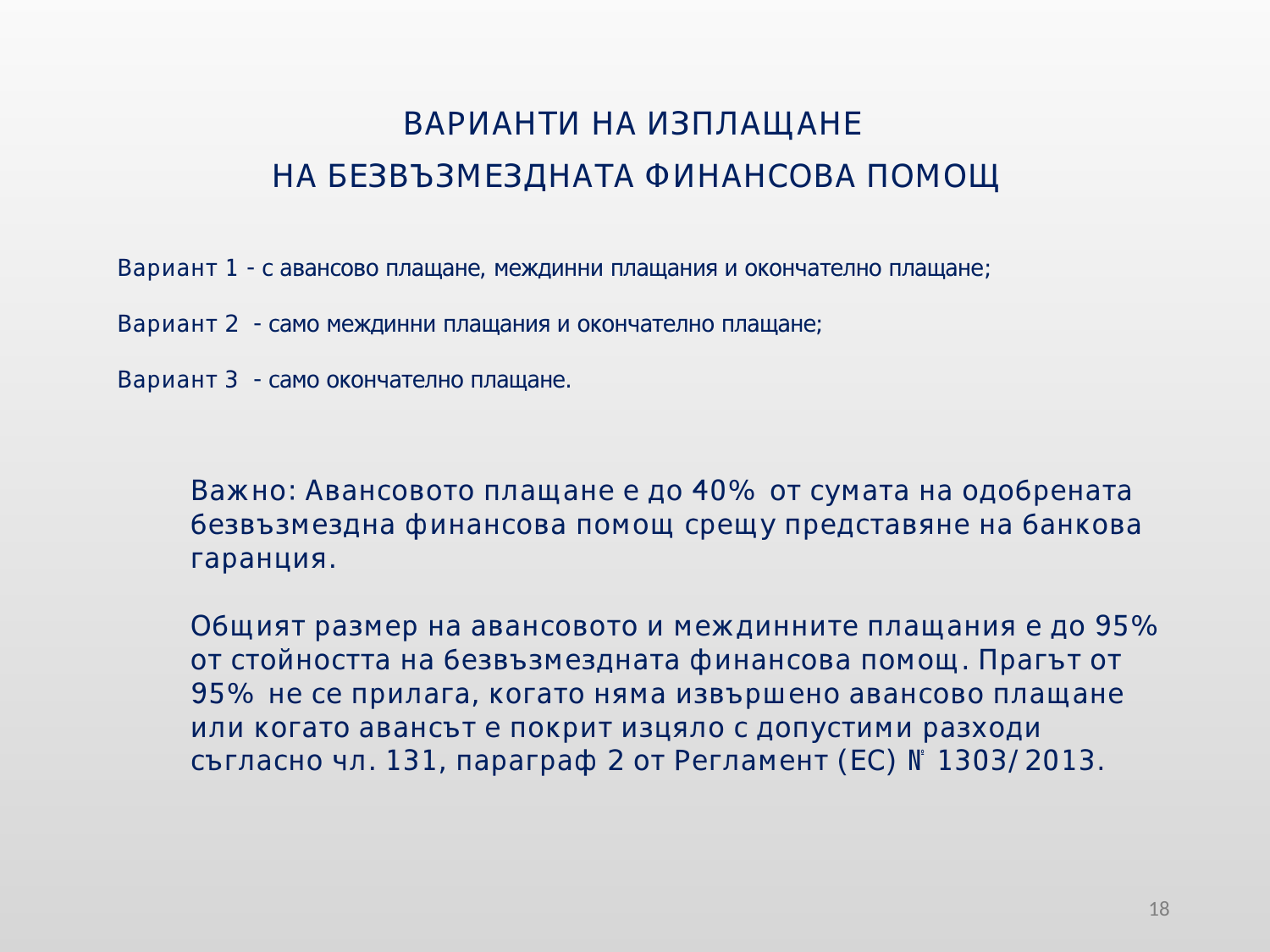

ВАРИАНТИ НА ИЗПЛАЩАНЕ
НА БЕЗВЪЗМЕЗДНАТА ФИНАНСОВА ПОМОЩ
# Вариант 1 - с авансово плащане, междинни плащания и окончателно плащане; Вариант 2  - само междинни плащания и окончателно плащане; Вариант 3  - само окончателно плащане.
Важно: Авансовото плащане е до 40% от сумата на одобрената безвъзмездна финансова помощ срещу представяне на банкова гаранция.
Общият размер на авансовото и междинните плащания е до 95% от стойността на безвъзмездната финансова помощ. Прагът от 95% не се прилага, когато няма извършено авансово плащане или когато авансът е покрит изцяло с допустими разходи съгласно чл. 131, параграф 2 от Регламент (ЕС) № 1303/2013.
18